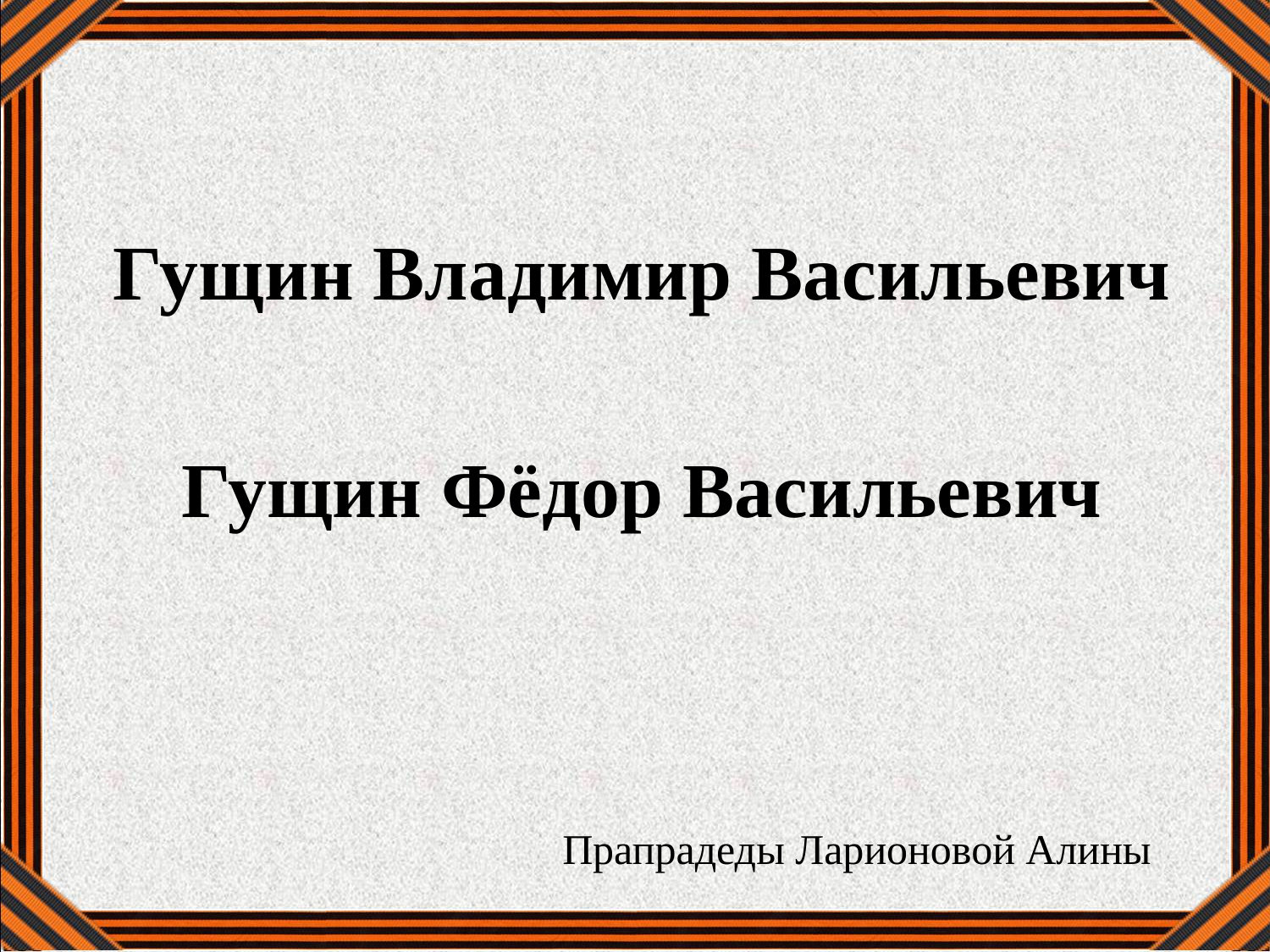

Гущин Владимир Васильевич

Гущин Фёдор Васильевич
Прапрадеды Ларионовой Алины